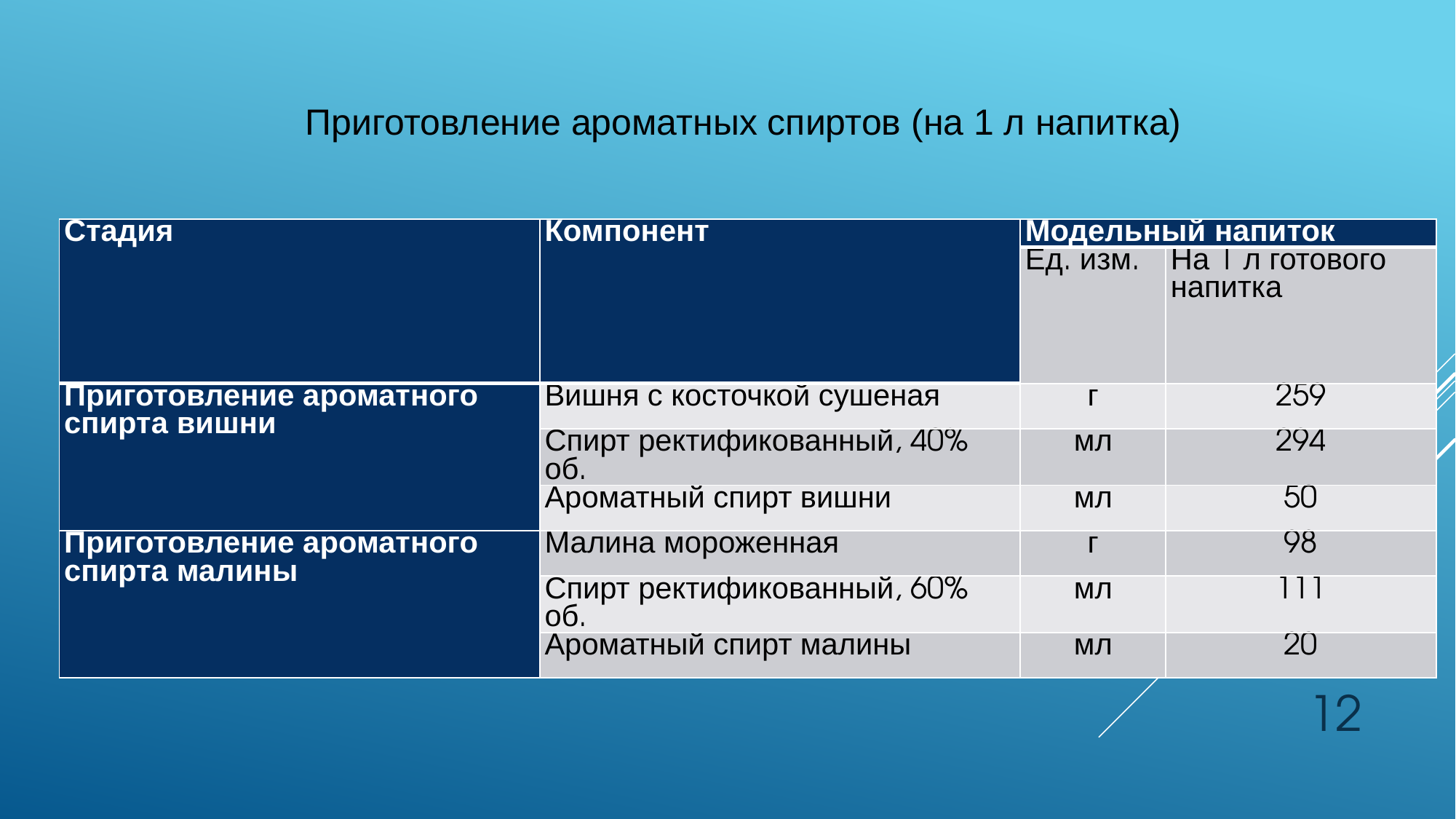

Приготовление ароматных спиртов (на 1 л напитка)
| Стадия | Компонент | Модельный напиток |  |
| --- | --- | --- | --- |
|  |  | Ед. изм. | На 1 л готового напитка |
| Приготовление ароматного спирта вишни | Вишня с косточкой сушеная | г | 259 |
|  | Спирт ректификованный, 40% об. | мл | 294 |
|  | Ароматный спирт вишни | мл | 50 |
| Приготовление ароматного спирта малины | Малина мороженная | г | 98 |
|  | Спирт ректификованный, 60% об. | мл | 111 |
|  | Ароматный спирт малины | мл | 20 |
12